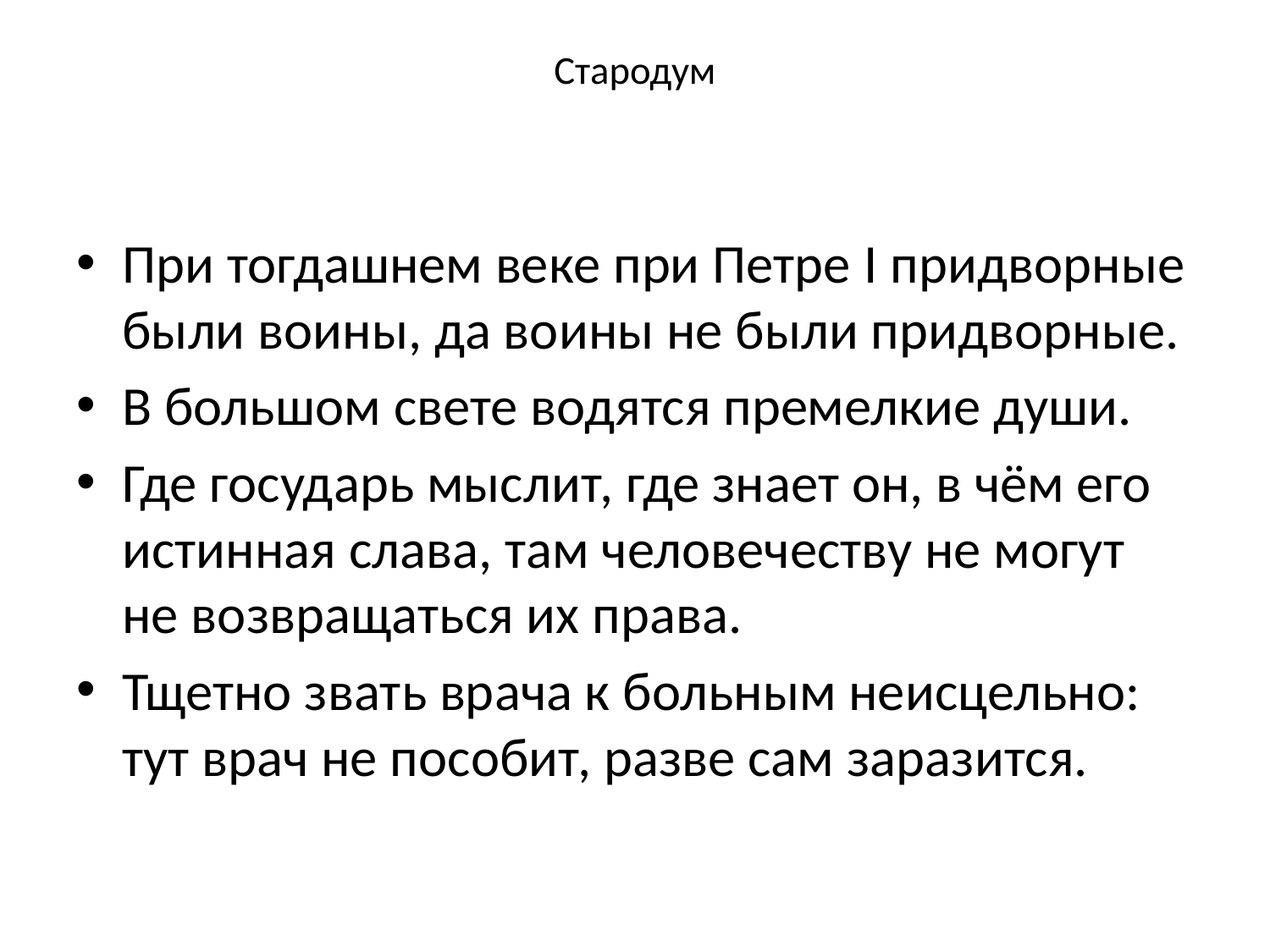

# Стародум
При тогдашнем веке при Петре I придворные были воины, да воины не были придворные.
В большом свете водятся премелкие души.
Где государь мыслит, где знает он, в чём его истинная слава, там человечеству не могут не возвращаться их права.
Тщетно звать врача к больным неисцельно: тут врач не пособит, разве сам заразится.